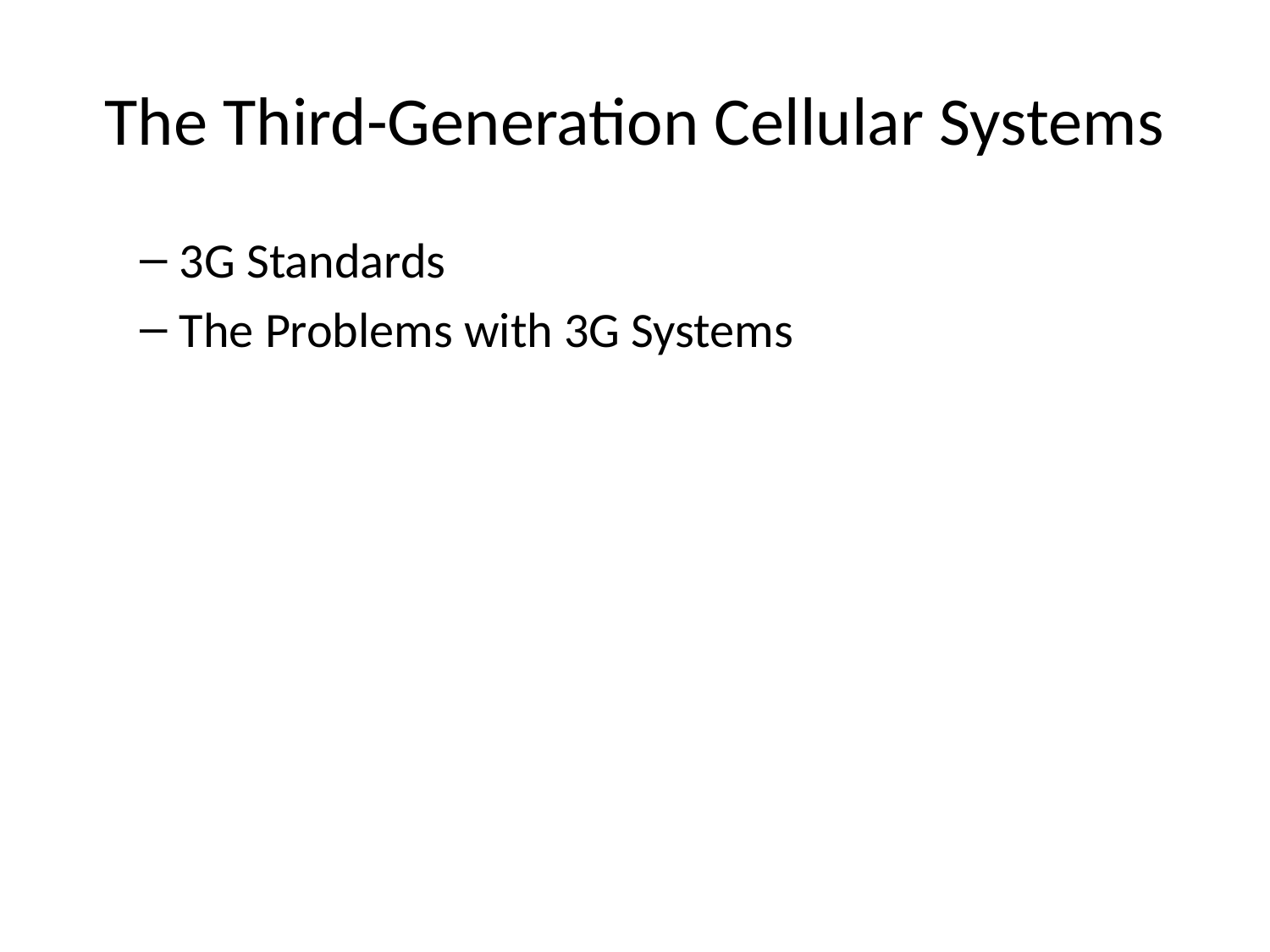

# The Third-Generation Cellular Systems
3G Standards
The Problems with 3G Systems